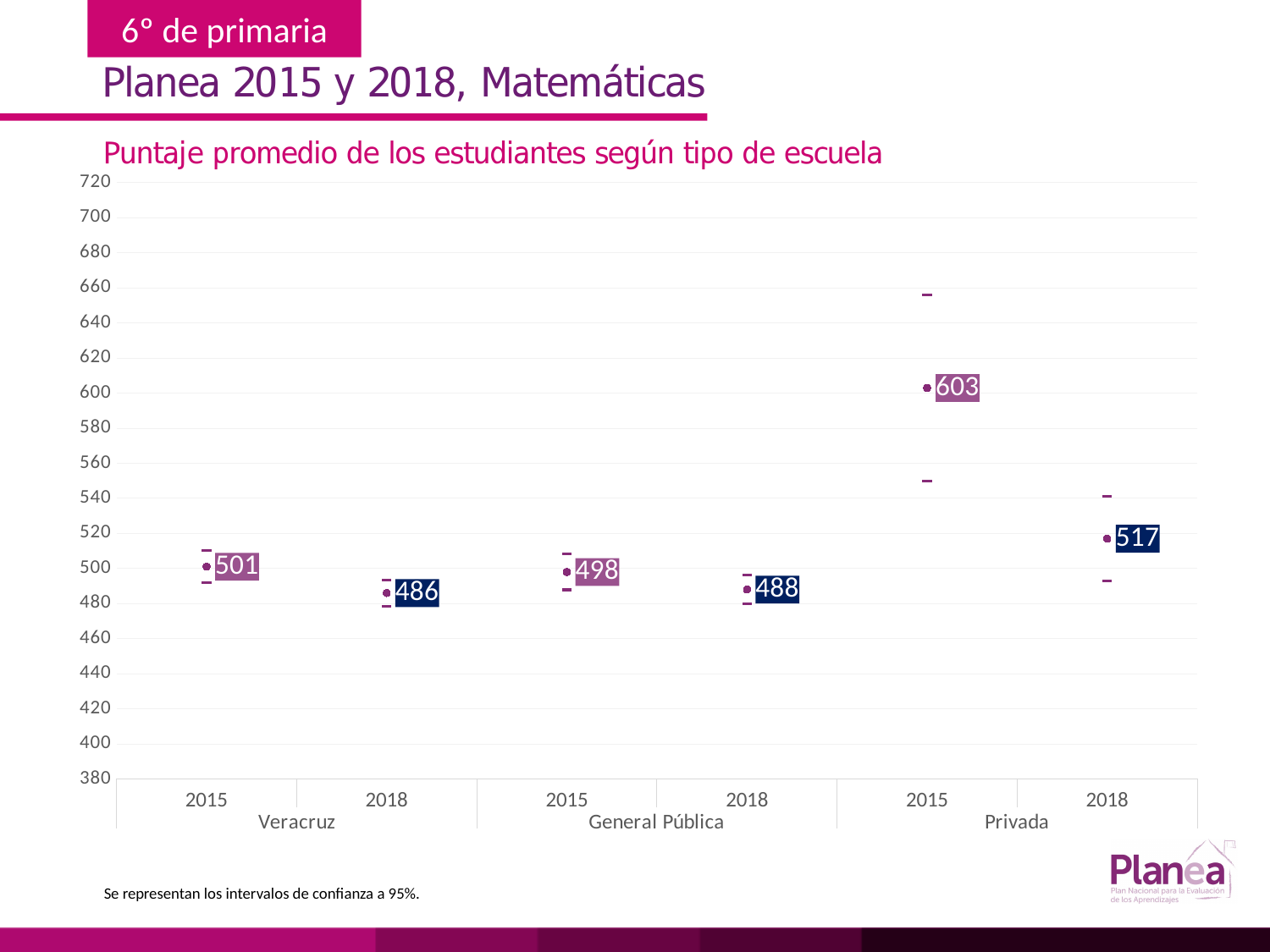

Planea 2015 y 2018, Matemáticas

Puntaje promedio de los estudiantes según tipo de escuela

### Chart

| Category |  |  |  |
|---|---|---|---|
| 2015 | 491.846 | 510.154 | 501.0 |
| 2018 | 478.637 | 493.363 | 486.0 |
| 2015 | 487.851 | 508.149 | 498.0 |
| 2018 | 479.841 | 496.159 | 488.0 |
| 2015 | 550.066 | 655.934 | 603.0 |
| 2018 | 492.921 | 541.079 | 517.0 |
Se representan los intervalos de confianza a 95%.